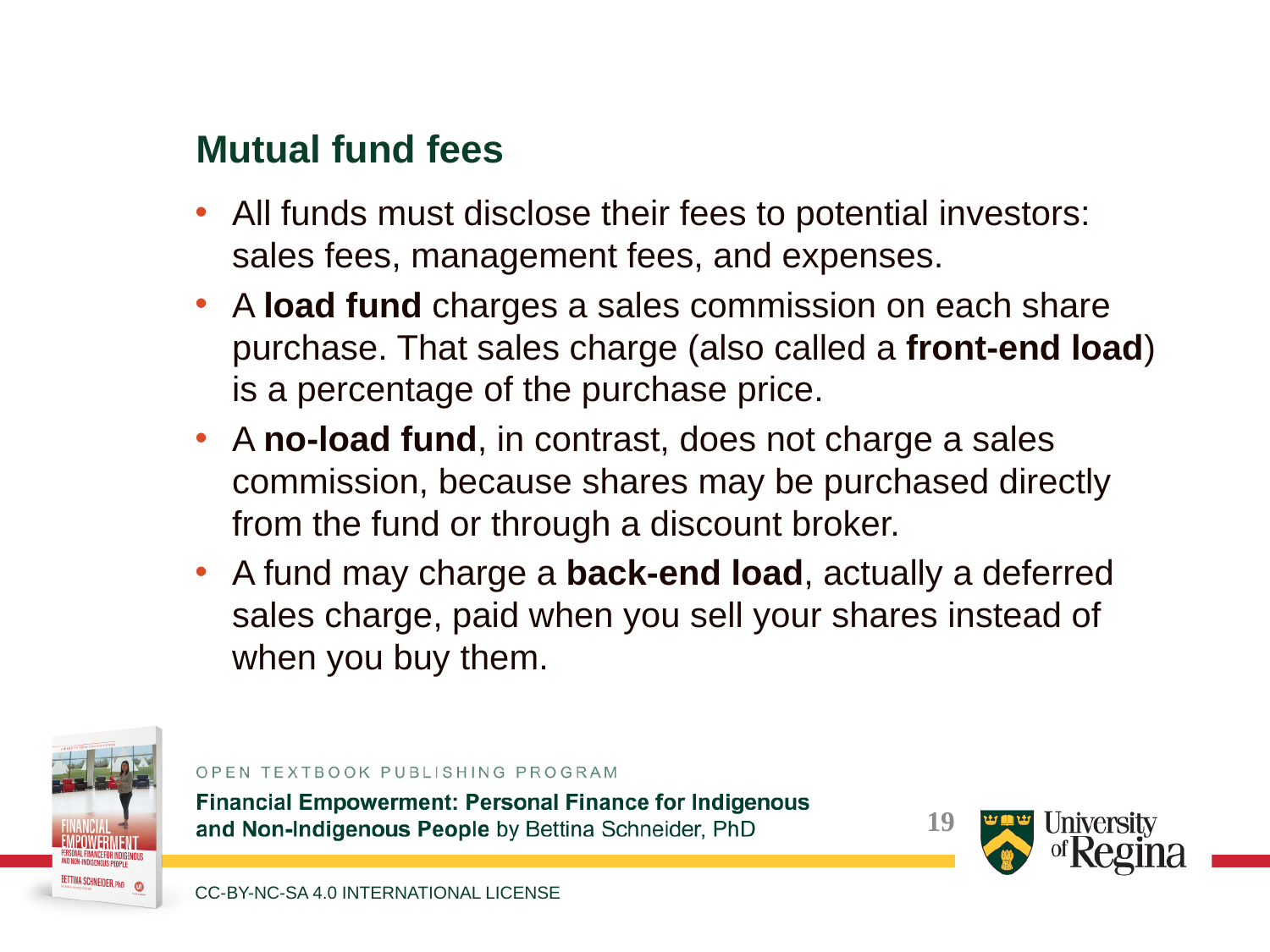

Mutual fund fees
All funds must disclose their fees to potential investors: sales fees, management fees, and expenses.
A load fund charges a sales commission on each share purchase. That sales charge (also called a front-end load) is a percentage of the purchase price.
A no-load fund, in contrast, does not charge a sales commission, because shares may be purchased directly from the fund or through a discount broker.
A fund may charge a back-end load, actually a deferred sales charge, paid when you sell your shares instead of when you buy them.
CC-BY-NC-SA 4.0 INTERNATIONAL LICENSE